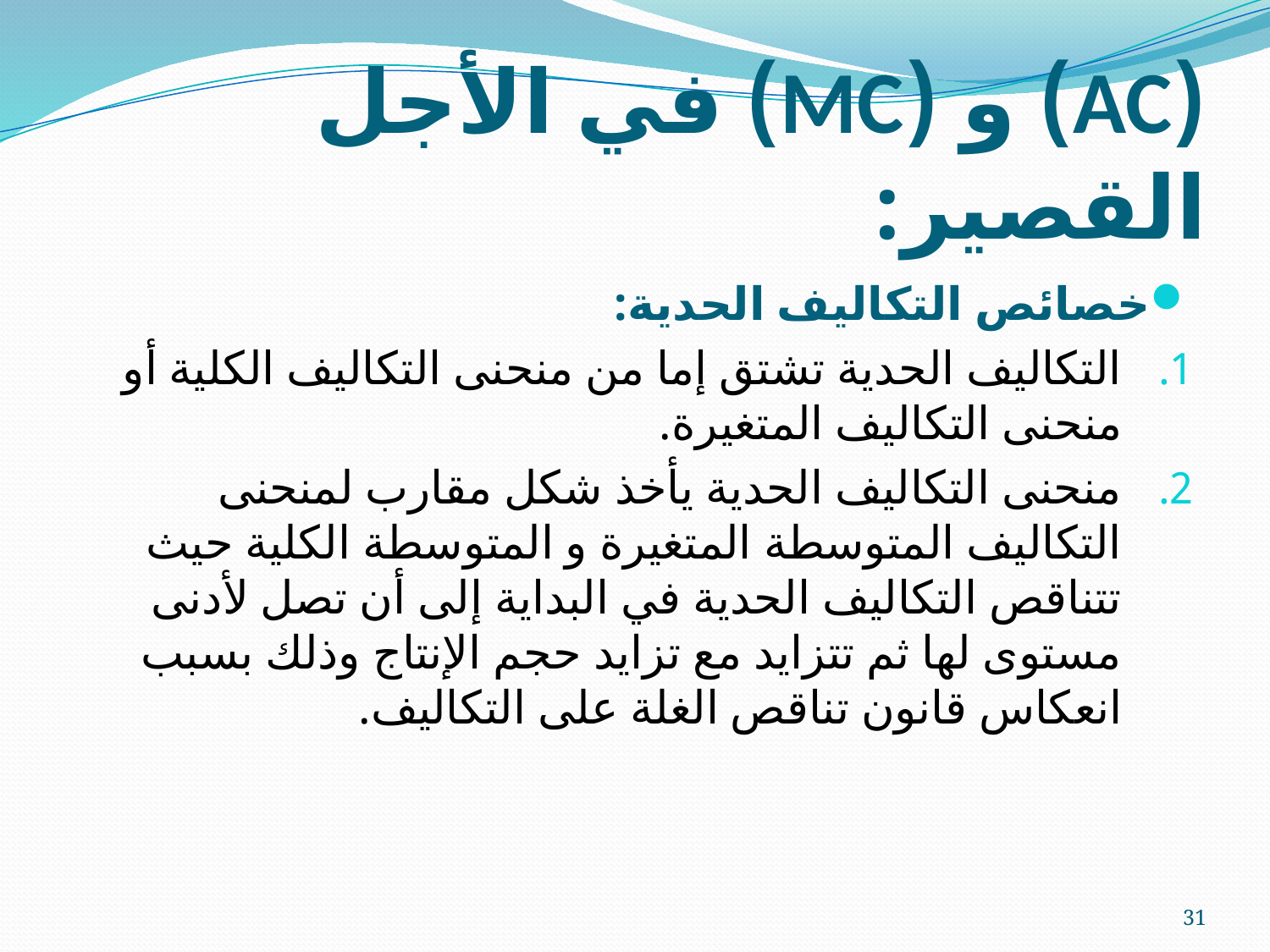

# (AC) و (MC) في الأجل القصير:
خصائص التكاليف الحدية:
التكاليف الحدية تشتق إما من منحنى التكاليف الكلية أو منحنى التكاليف المتغيرة.
منحنى التكاليف الحدية يأخذ شكل مقارب لمنحنى التكاليف المتوسطة المتغيرة و المتوسطة الكلية حيث تتناقص التكاليف الحدية في البداية إلى أن تصل لأدنى مستوى لها ثم تتزايد مع تزايد حجم الإنتاج وذلك بسبب انعكاس قانون تناقص الغلة على التكاليف.

31